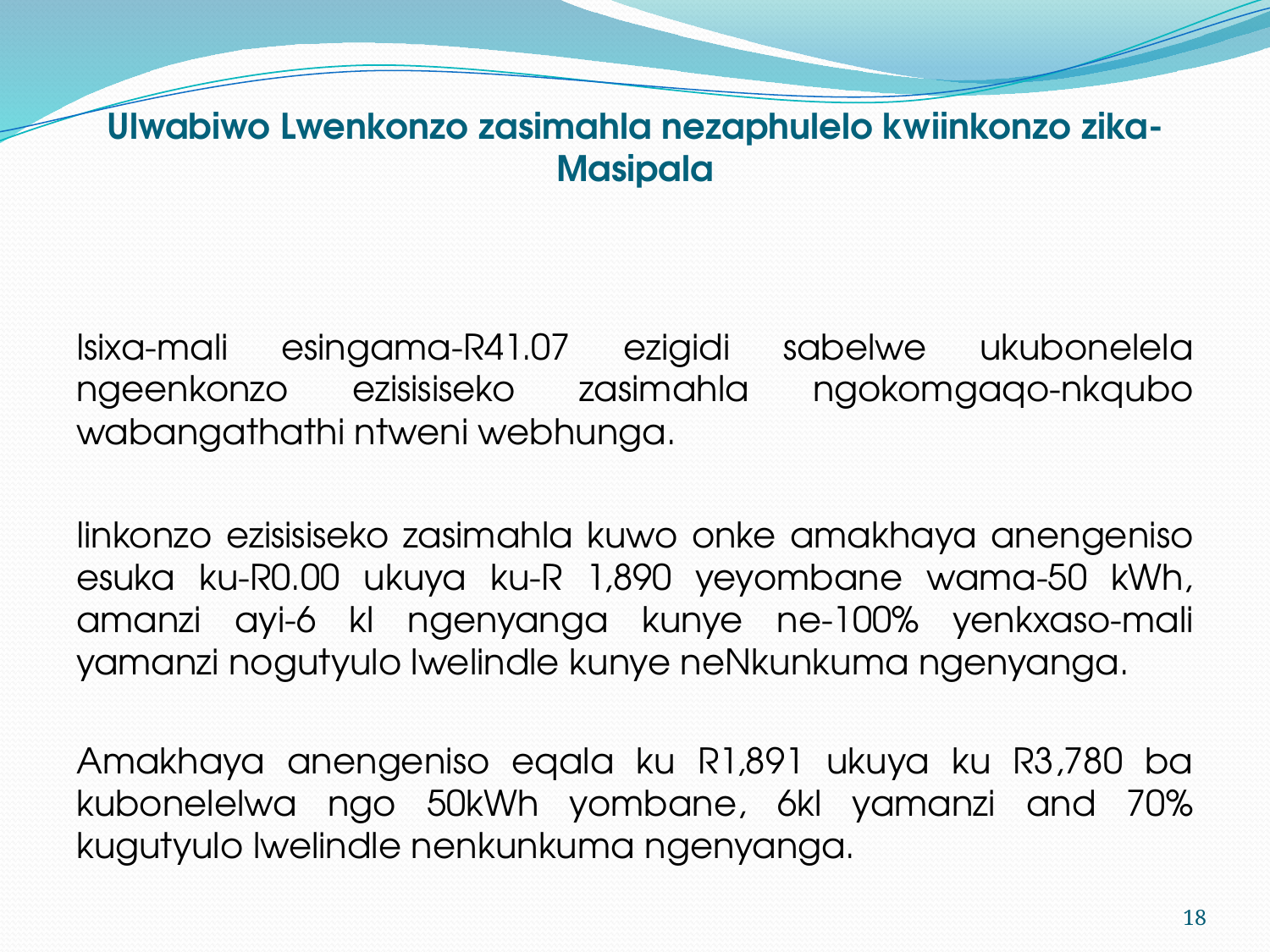

# Ulwabiwo Lwenkonzo zasimahla nezaphulelo kwiinkonzo zika-Masipala

Isixa-mali esingama-R41.07 ezigidi sabelwe ukubonelela ngeenkonzo ezisisiseko zasimahla ngokomgaqo-nkqubo wabangathathi ntweni webhunga.

Iinkonzo ezisisiseko zasimahla kuwo onke amakhaya anengeniso esuka ku-R0.00 ukuya ku-R 1,890 yeyombane wama-50 kWh, amanzi ayi-6 kl ngenyanga kunye ne-100% yenkxaso-mali yamanzi nogutyulo lwelindle kunye neNkunkuma ngenyanga.

Amakhaya anengeniso eqala ku R1,891 ukuya ku R3,780 ba kubonelelwa ngo 50kWh yombane, 6kl yamanzi and 70% kugutyulo lwelindle nenkunkuma ngenyanga.

18